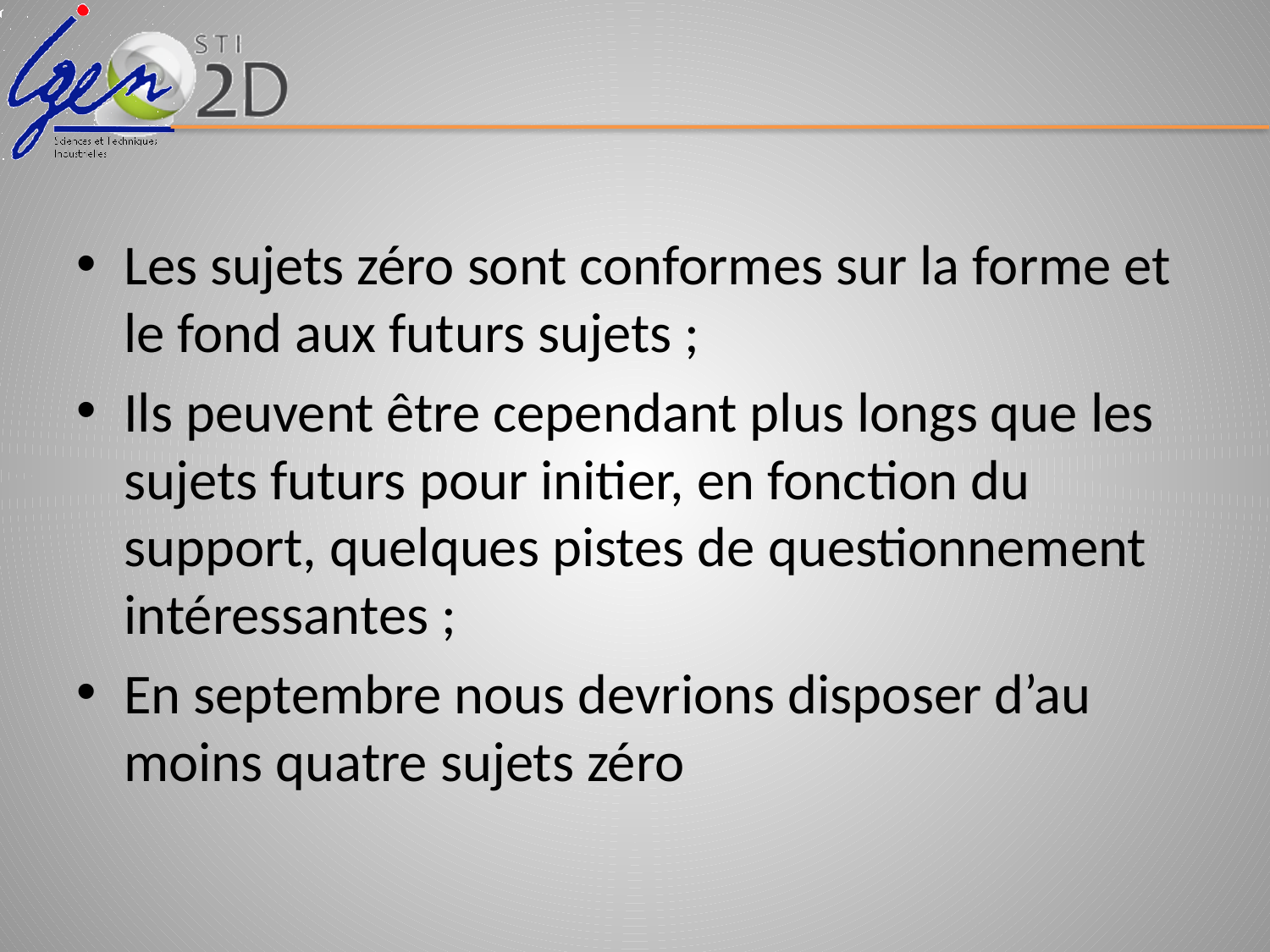

#
Les sujets zéro sont conformes sur la forme et le fond aux futurs sujets ;
Ils peuvent être cependant plus longs que les sujets futurs pour initier, en fonction du support, quelques pistes de questionnement intéressantes ;
En septembre nous devrions disposer d’au moins quatre sujets zéro